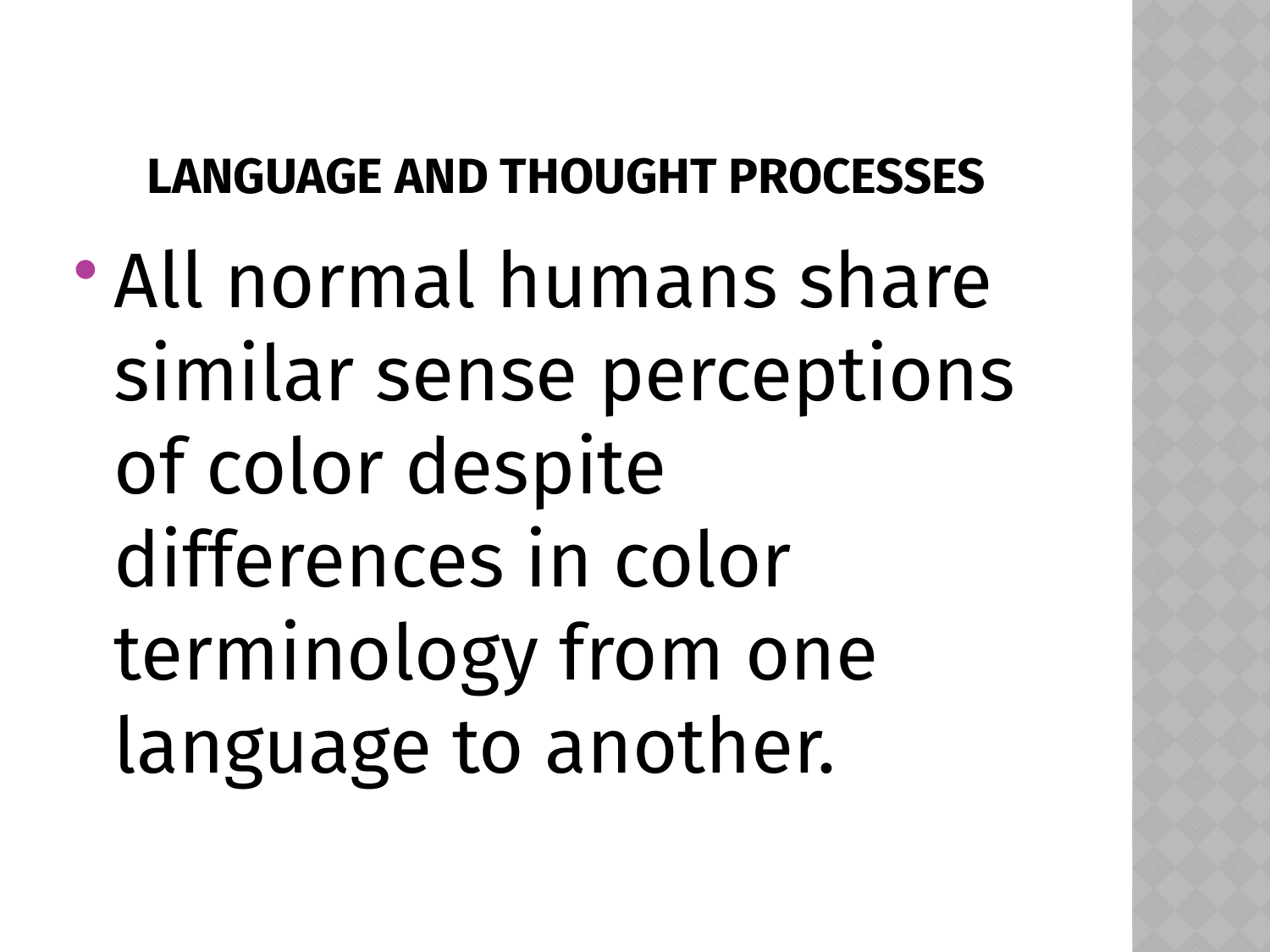

# Language and thought processes
All normal humans share similar sense perceptions of color despite differences in color terminology from one language to another.